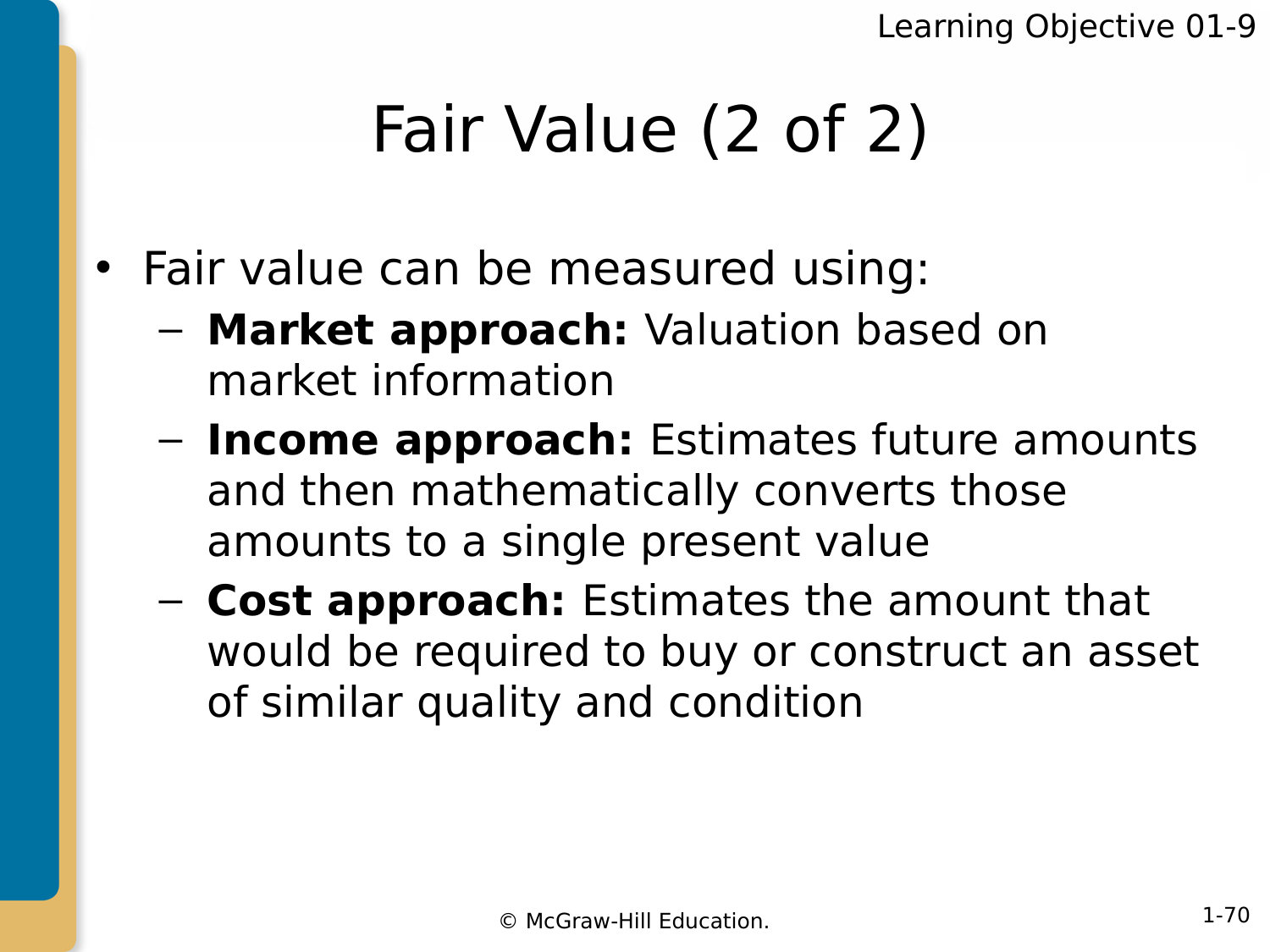

Learning Objective 01-9
# Fair Value (2 of 2)
Fair value can be measured using:
Market approach: Valuation based on market information
Income approach: Estimates future amounts and then mathematically converts those amounts to a single present value
Cost approach: Estimates the amount that would be required to buy or construct an asset of similar quality and condition